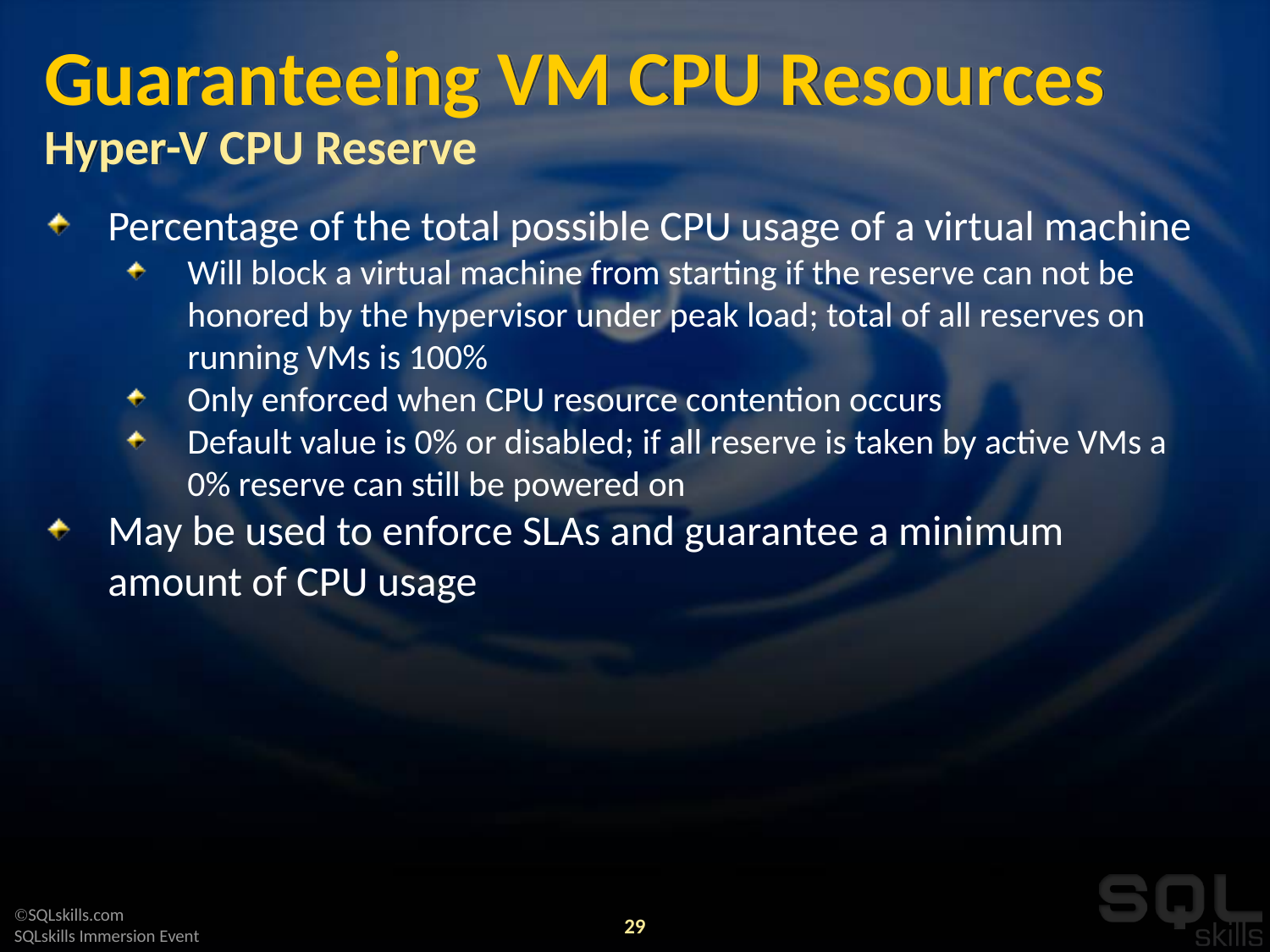

# Guaranteeing VM CPU Resources Hyper-V CPU Reserve
Percentage of the total possible CPU usage of a virtual machine
Will block a virtual machine from starting if the reserve can not be honored by the hypervisor under peak load; total of all reserves on running VMs is 100%
Only enforced when CPU resource contention occurs
Default value is 0% or disabled; if all reserve is taken by active VMs a 0% reserve can still be powered on
May be used to enforce SLAs and guarantee a minimum amount of CPU usage
29